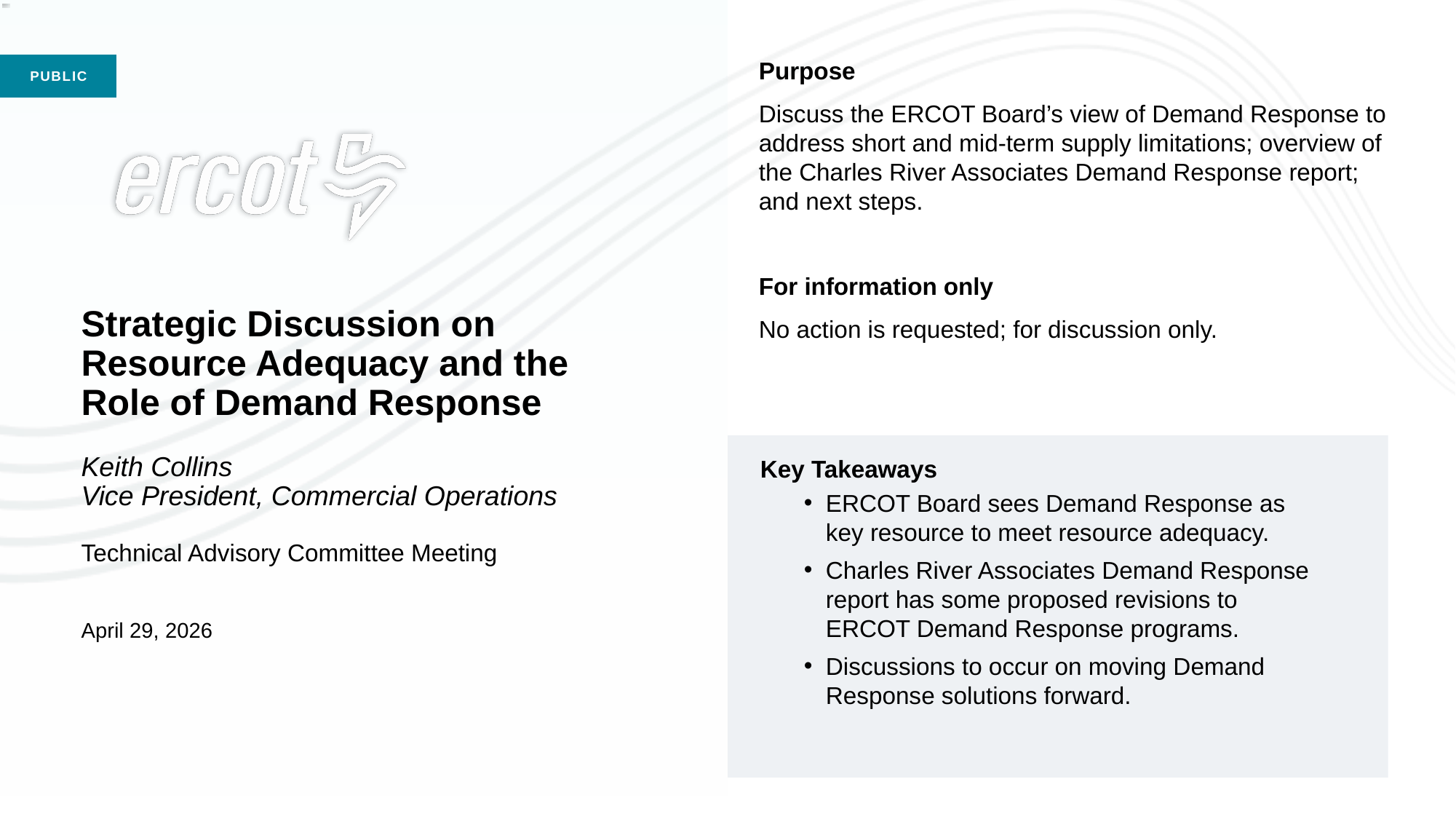

Purpose
Discuss the ERCOT Board’s view of Demand Response to address short and mid-term supply limitations; overview of the Charles River Associates Demand Response report; and next steps.

For information only
No action is requested; for discussion only.
# Strategic Discussion on Resource Adequacy and the Role of Demand Response Keith Collins Vice President, Commercial Operations Technical Advisory Committee Meeting April 29, 2026
Key Takeaways
ERCOT Board sees Demand Response as key resource to meet resource adequacy.
Charles River Associates Demand Response report has some proposed revisions to ERCOT Demand Response programs.
Discussions to occur on moving Demand Response solutions forward.